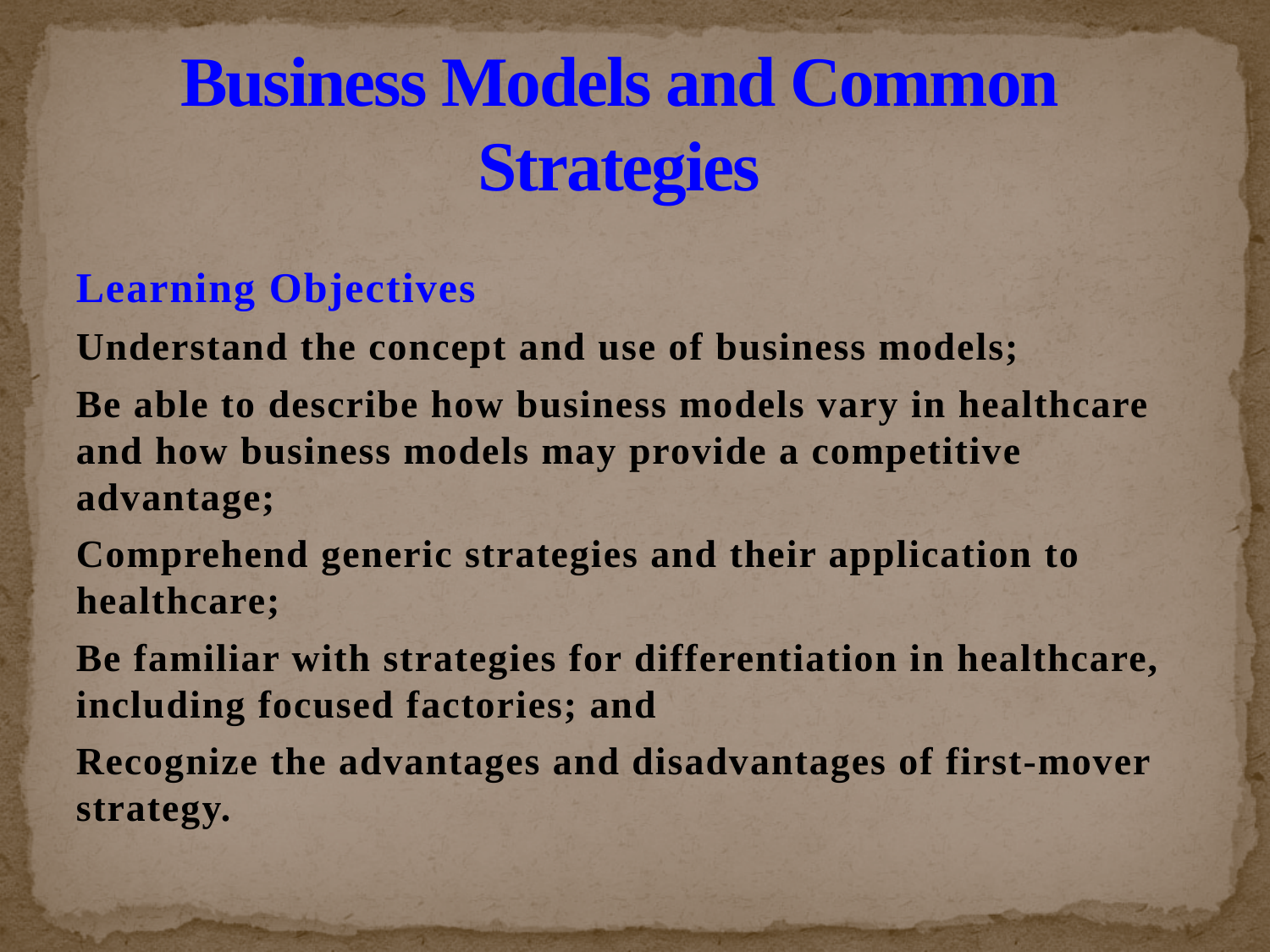

# Business Models and Common Strategies
Learning Objectives
Understand the concept and use of business models;
Be able to describe how business models vary in healthcare and how business models may provide a competitive advantage;
Comprehend generic strategies and their application to healthcare;
Be familiar with strategies for differentiation in healthcare, including focused factories; and
Recognize the advantages and disadvantages of first-mover strategy.